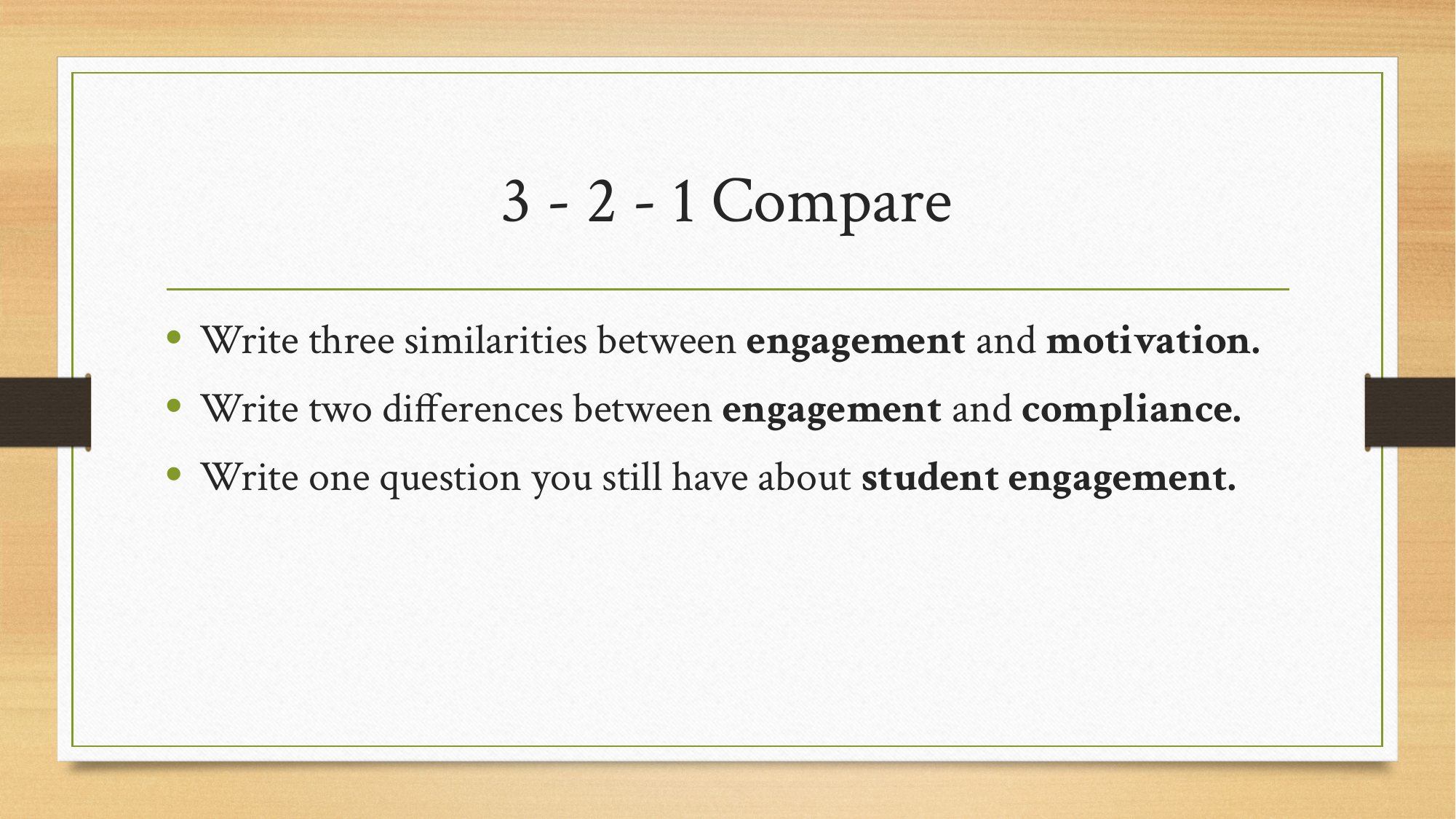

# 3 - 2 - 1 Compare
Write three similarities between engagement and motivation.
Write two differences between engagement and compliance.
Write one question you still have about student engagement.